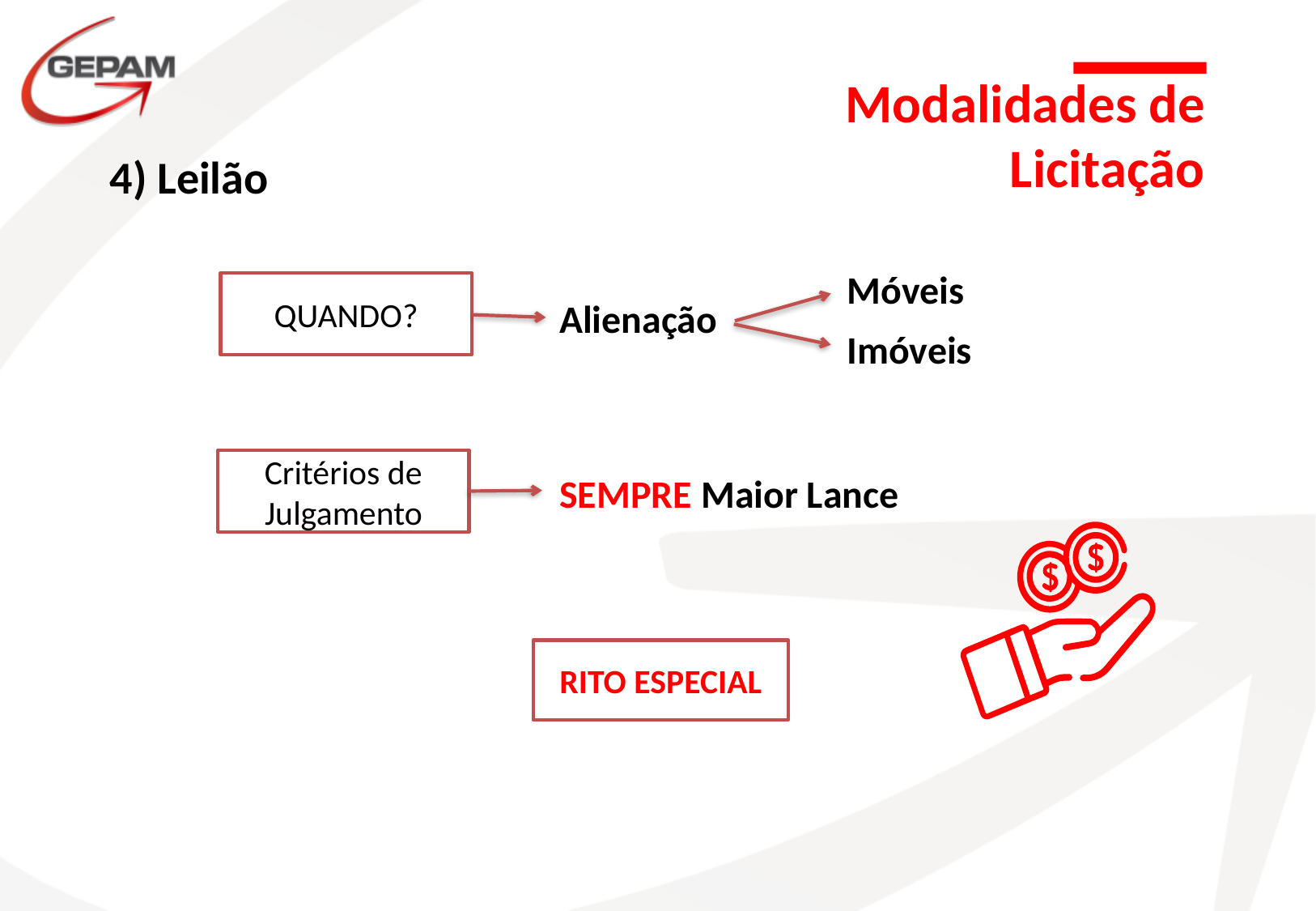

Modalidades de Licitação
4) Leilão

Móveis
QUANDO?
Alienação
Imóveis
Critérios de Julgamento
SEMPRE Maior Lance

RITO ESPECIAL